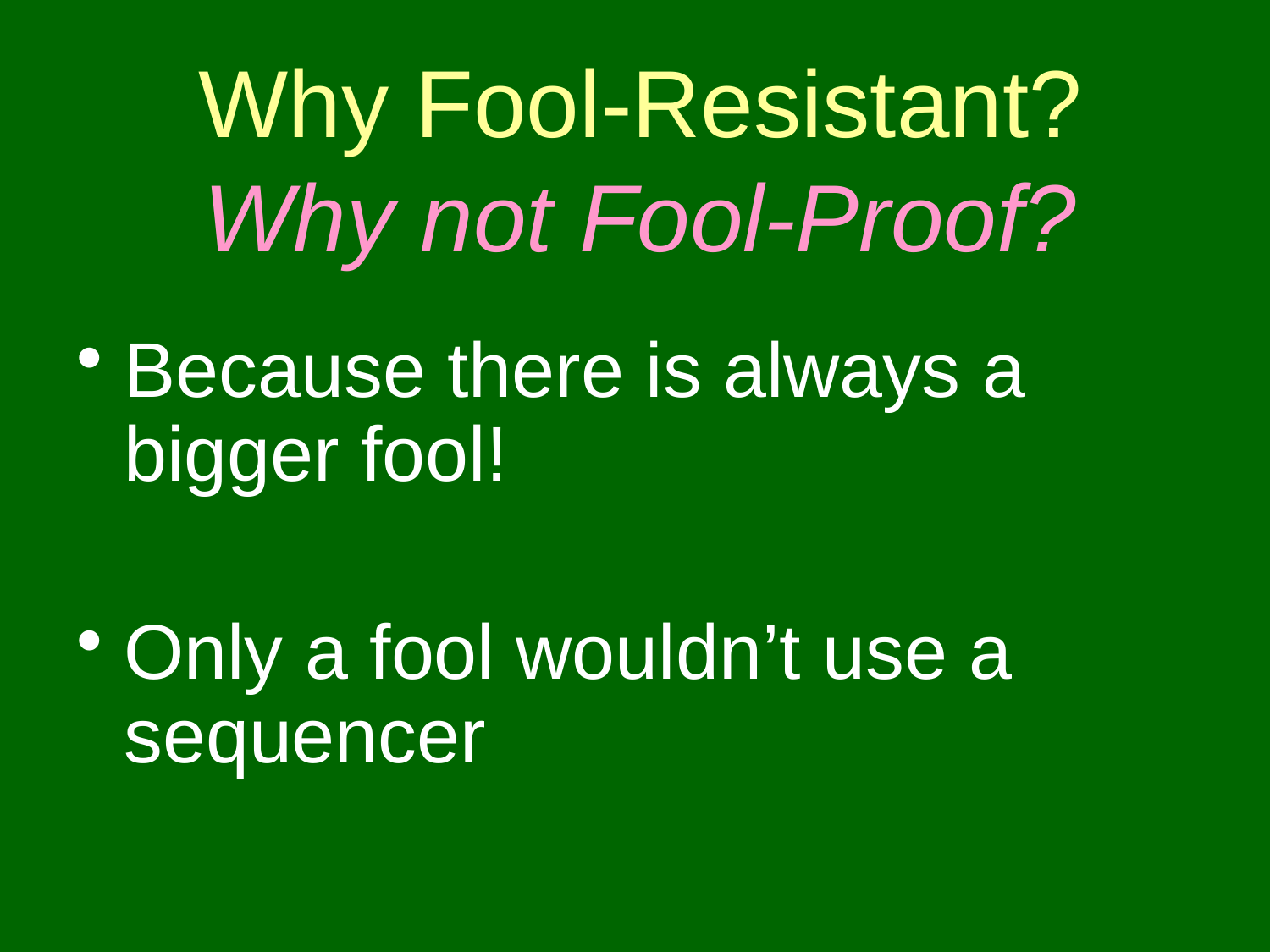

# Why Fool-Resistant? Why not Fool-Proof?
Because there is always a bigger fool!

Only a fool wouldn’t use a sequencer